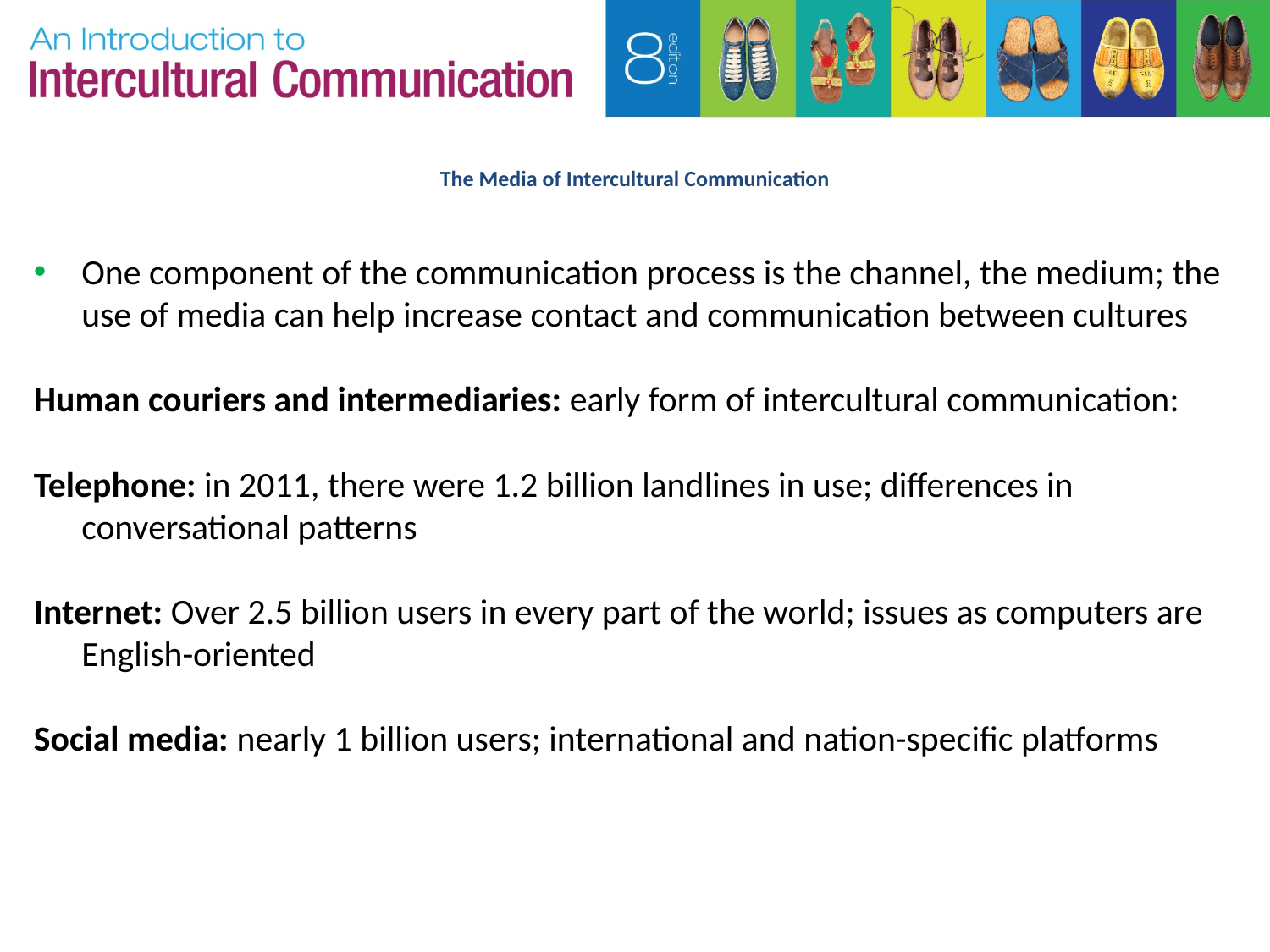

# The Media of Intercultural Communication
One component of the communication process is the channel, the medium; the use of media can help increase contact and communication between cultures

Human couriers and intermediaries: early form of intercultural communication:

Telephone: in 2011, there were 1.2 billion landlines in use; differences in conversational patterns

Internet: Over 2.5 billion users in every part of the world; issues as computers are English-oriented

Social media: nearly 1 billion users; international and nation-specific platforms